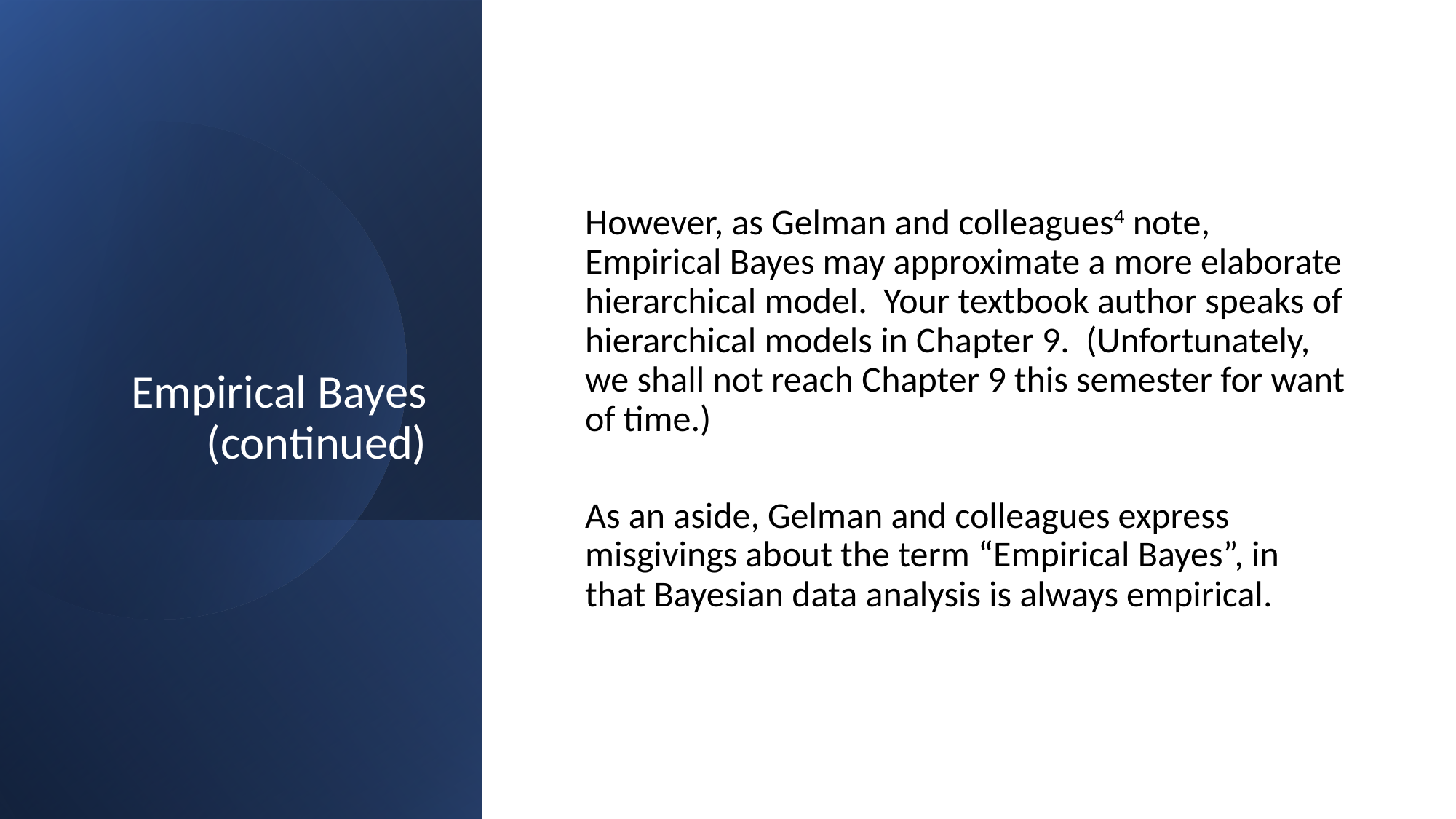

# Empirical Bayes (continued)
However, as Gelman and colleagues4 note, Empirical Bayes may approximate a more elaborate hierarchical model.  Your textbook author speaks of hierarchical models in Chapter 9.  (Unfortunately, we shall not reach Chapter 9 this semester for want of time.)

As an aside, Gelman and colleagues express misgivings about the term “Empirical Bayes”, in that Bayesian data analysis is always empirical.